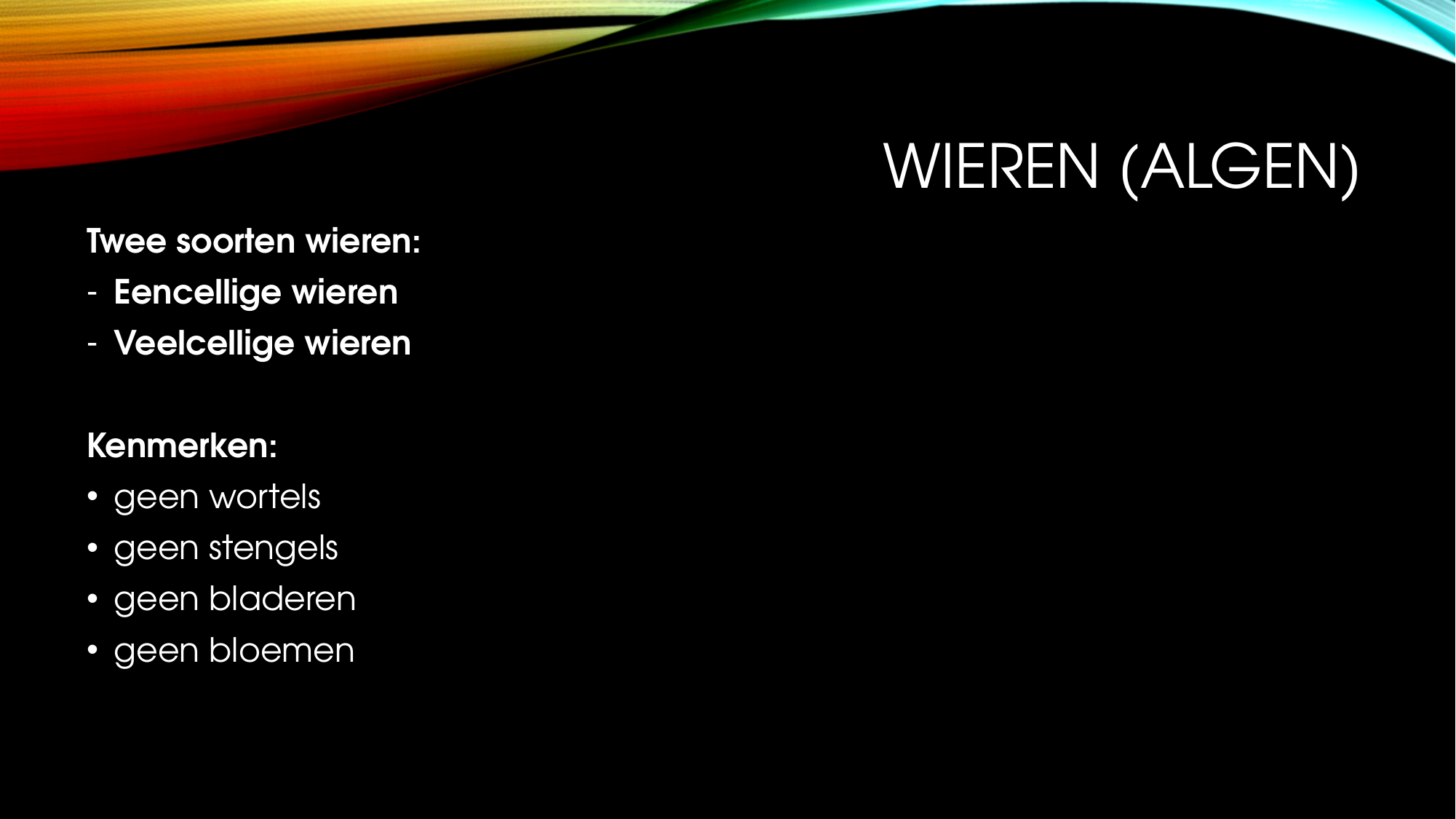

# Wieren (algen)
Twee soorten wieren:
Eencellige wieren
Veelcellige wieren

Kenmerken:
geen wortels
geen stengels
geen bladeren
geen bloemen